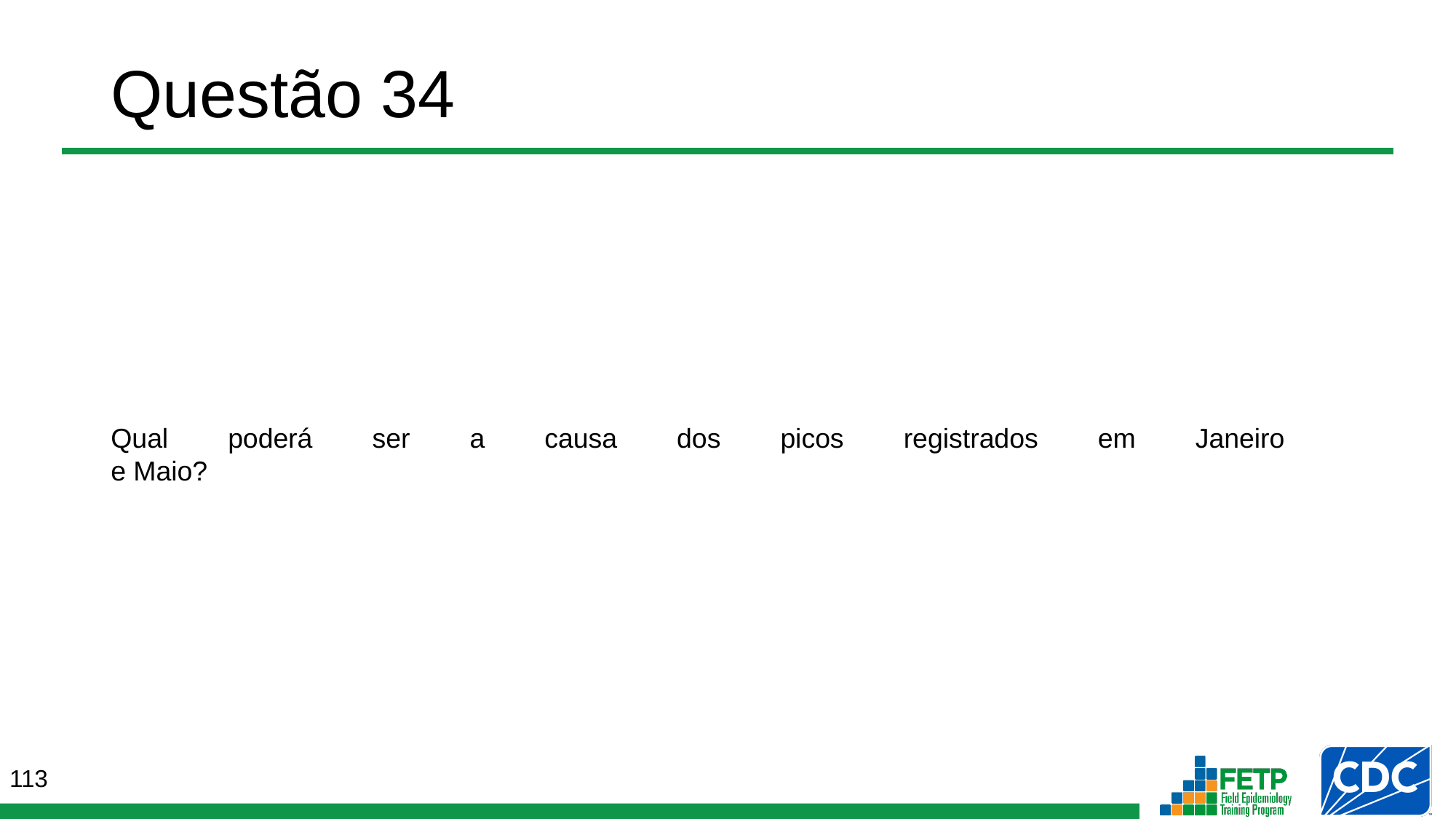

# Questão 34
Qual poderá ser a causa dos picos registrados em Janeiro
e Maio?